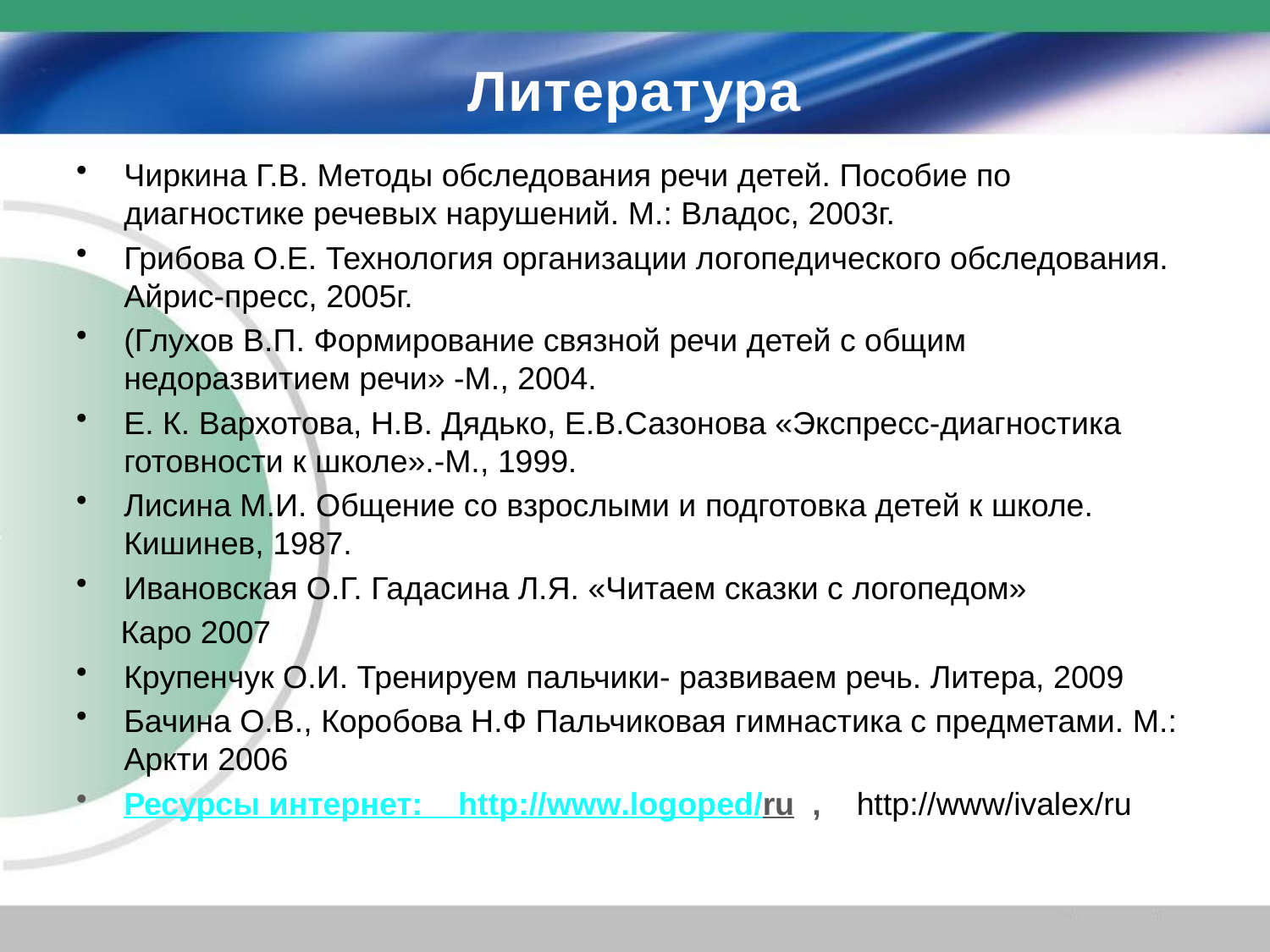

# Литература
Чиркина Г.В. Методы обследования речи детей. Пособие по диагностике речевых нарушений. М.: Владос, 2003г.
Грибова О.Е. Технология организации логопедического обследования. Айрис-пресс, 2005г.
(Глухов В.П. Формирование связной речи детей с общим недоразвитием речи» -М., 2004.
Е. К. Вархотова, Н.В. Дядько, Е.В.Сазонова «Экспресс-диагностика готовности к школе».-М., 1999.
Лисина М.И. Общение со взрослыми и подготовка детей к школе. Кишинев, 1987.
Ивановская О.Г. Гадасина Л.Я. «Читаем сказки с логопедом»
     Каро 2007
Крупенчук О.И. Тренируем пальчики- развиваем речь. Литера, 2009
Бачина О.В., Коробова Н.Ф Пальчиковая гимнастика с предметами. М.: Аркти 2006
Ресурсы интернет:    http://www.logoped/ru  ,    http://www/ivalex/ru